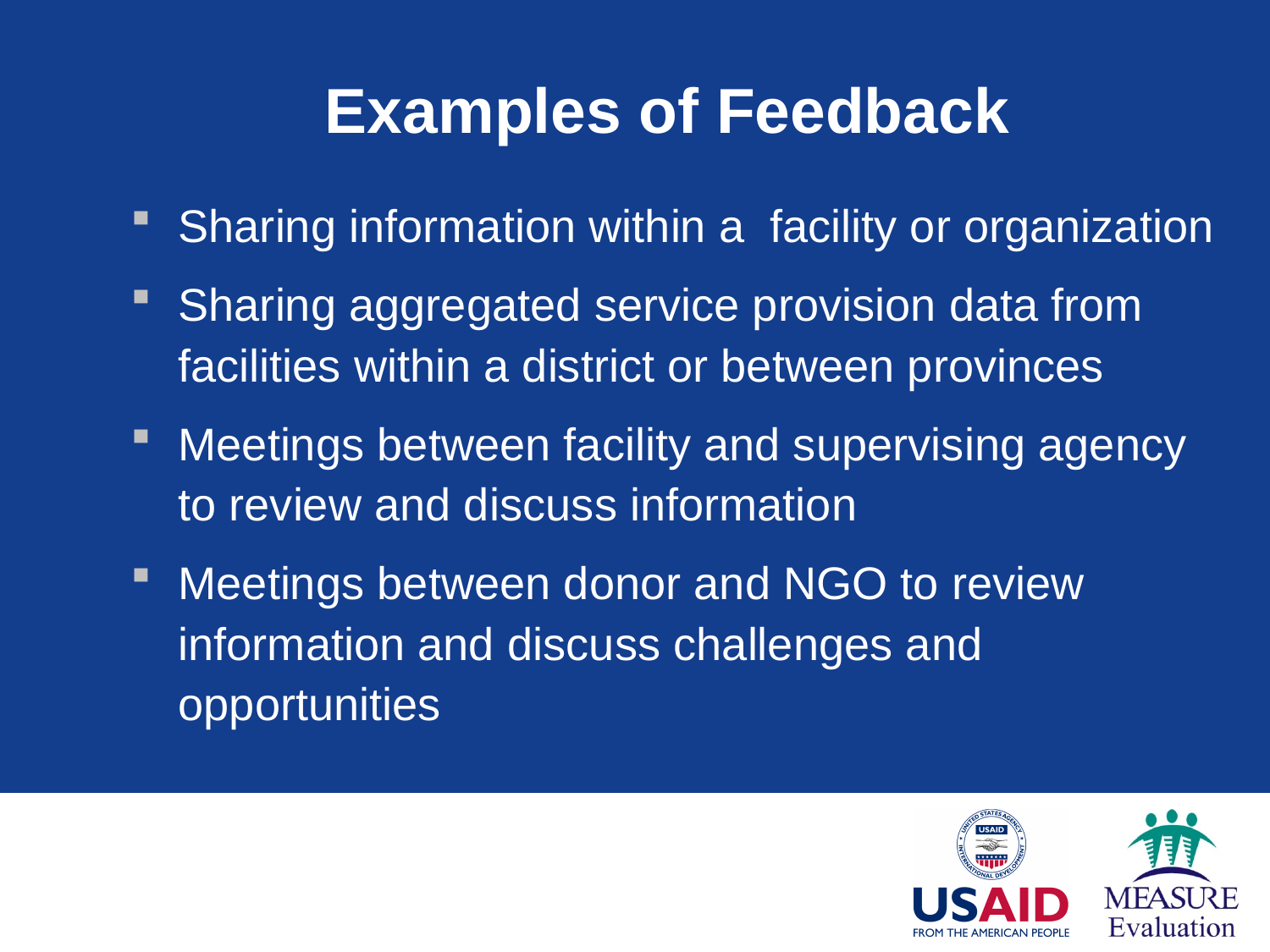

# Examples of Feedback
Sharing information within a  facility or organization
Sharing aggregated service provision data from facilities within a district or between provinces
Meetings between facility and supervising agency to review and discuss information
Meetings between donor and NGO to review information and discuss challenges and opportunities